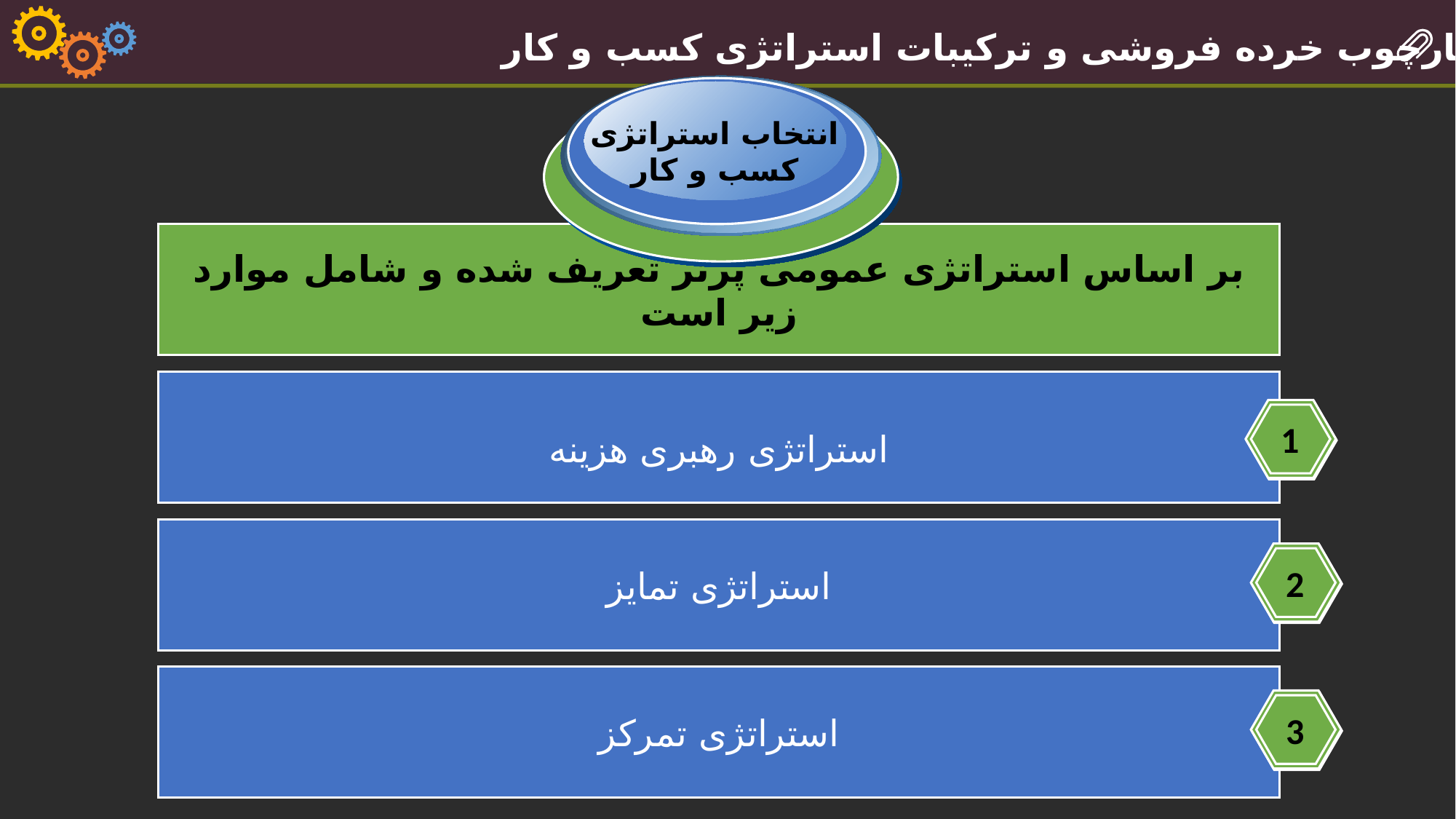

چارچوب خرده فروشی و ترکیبات استراتژی کسب و کار

انتخاب استراتژی
کسب و کار
بر اساس استراتژی عمومی پرتر تعریف شده و شامل موارد زیر است
استراتژی رهبری هزینه

1
استراتژی تمایز

2
استراتژی تمرکز

3